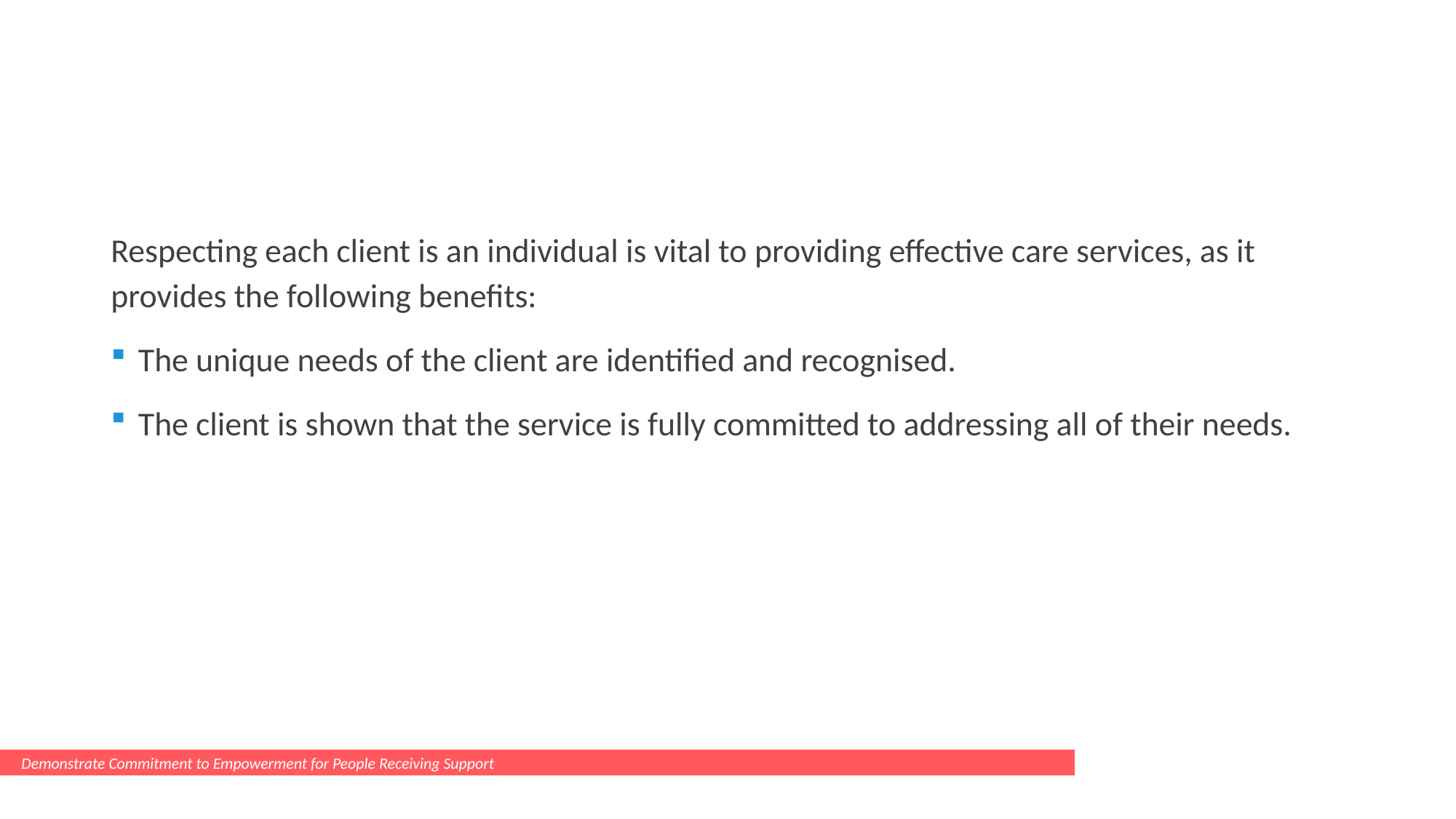

#
Respecting each client is an individual is vital to providing effective care services, as it provides the following benefits:
The unique needs of the client are identified and recognised.
The client is shown that the service is fully committed to addressing all of their needs.
Demonstrate Commitment to Empowerment for People Receiving Support